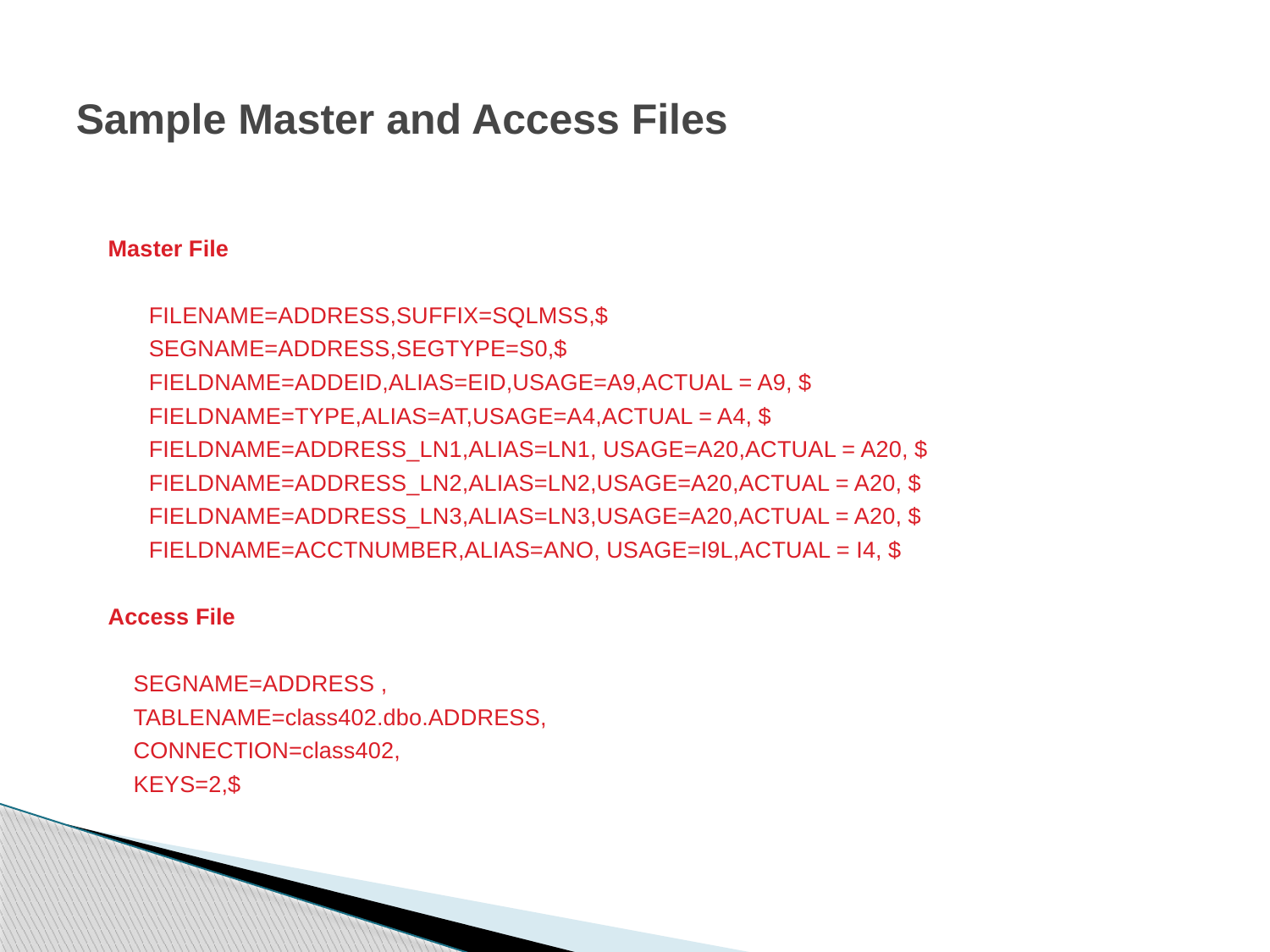

# Sample Master and Access Files
Master File

	FILENAME=ADDRESS,SUFFIX=SQLMSS,$
	SEGNAME=ADDRESS,SEGTYPE=S0,$
	FIELDNAME=ADDEID,ALIAS=EID,USAGE=A9,ACTUAL = A9, $
	FIELDNAME=TYPE,ALIAS=AT,USAGE=A4,ACTUAL = A4, $
	FIELDNAME=ADDRESS_LN1,ALIAS=LN1, USAGE=A20,ACTUAL = A20, $
	FIELDNAME=ADDRESS_LN2,ALIAS=LN2,USAGE=A20,ACTUAL = A20, $
	FIELDNAME=ADDRESS_LN3,ALIAS=LN3,USAGE=A20,ACTUAL = A20, $
	FIELDNAME=ACCTNUMBER,ALIAS=ANO, USAGE=I9L,ACTUAL = I4, $

Access File

    SEGNAME=ADDRESS ,
    TABLENAME=class402.dbo.ADDRESS,
    CONNECTION=class402,
    KEYS=2,$
14